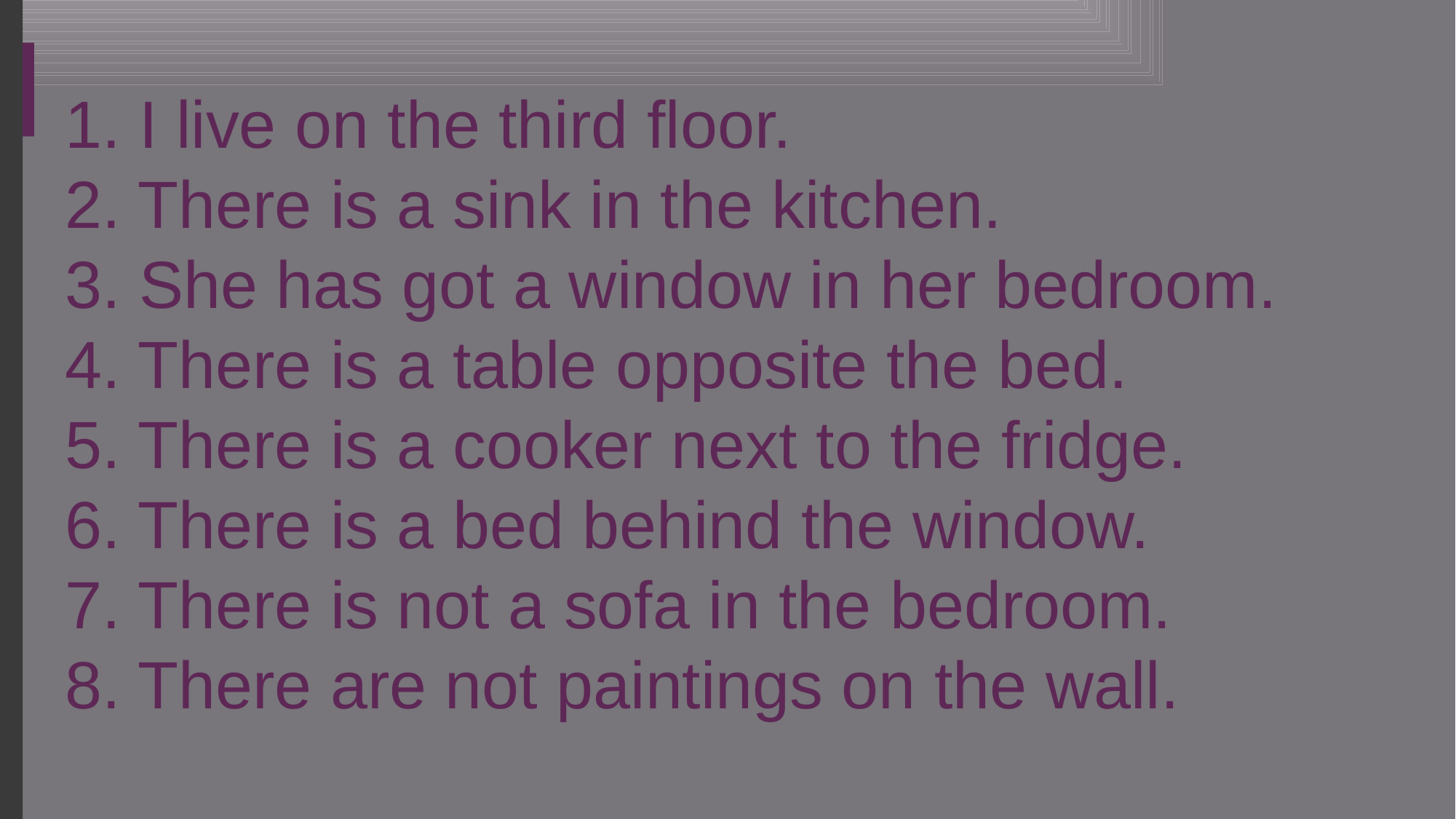

# 1. I live on the third floor.
2. There is a sink in the kitchen.
3. She has got a window in her bedroom.
4. There is a table opposite the bed.
5. There is a cooker next to the fridge.
6. There is a bed behind the window.
7. There is not a sofa in the bedroom.
8. There are not paintings on the wall.